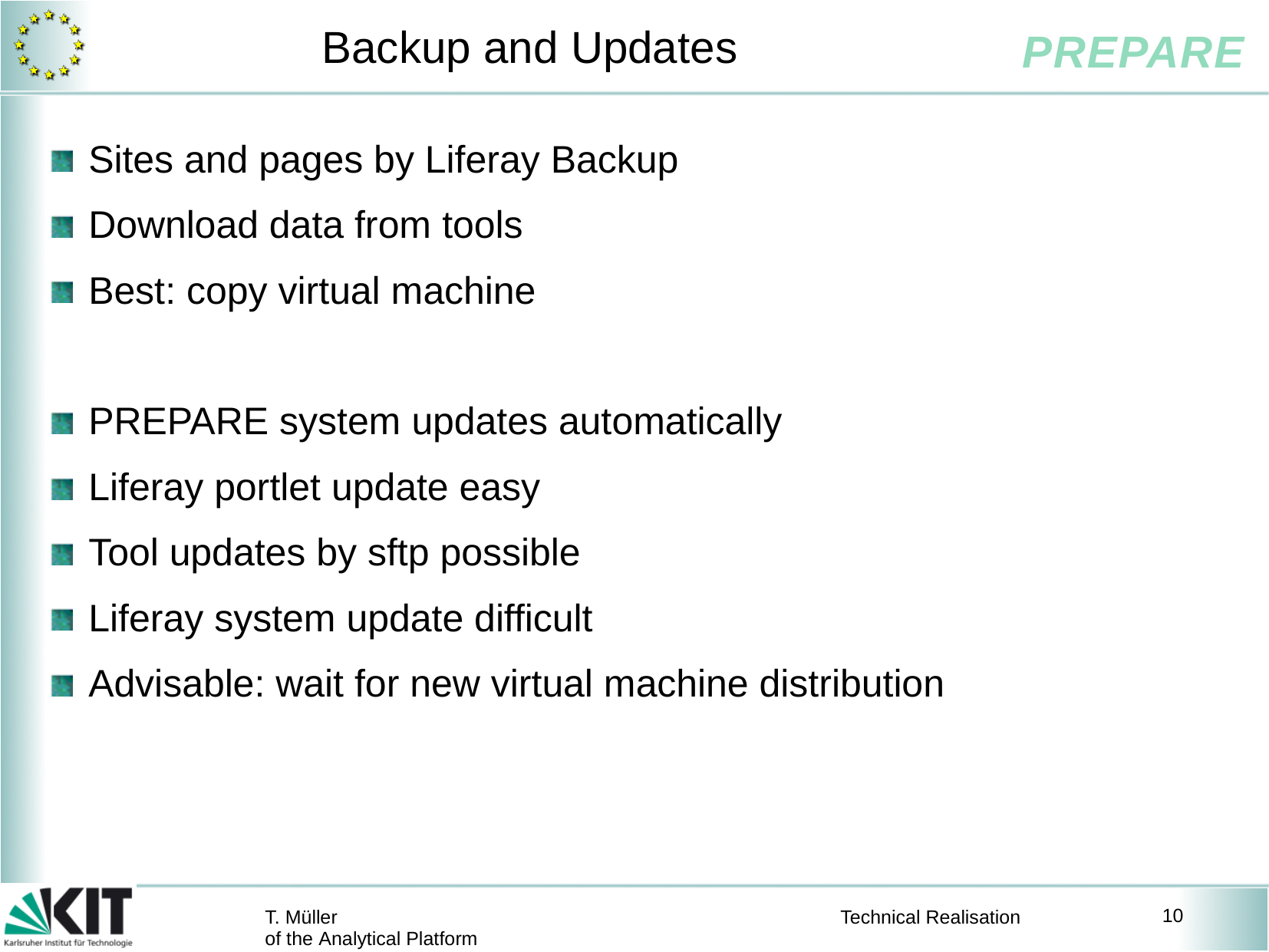

# Backup and Updates
Sites and pages by Liferay Backup
Download data from tools
Best: copy virtual machine

PREPARE system updates automatically
Liferay portlet update easy
Tool updates by sftp possible
Liferay system update difficult
Advisable: wait for new virtual machine distribution